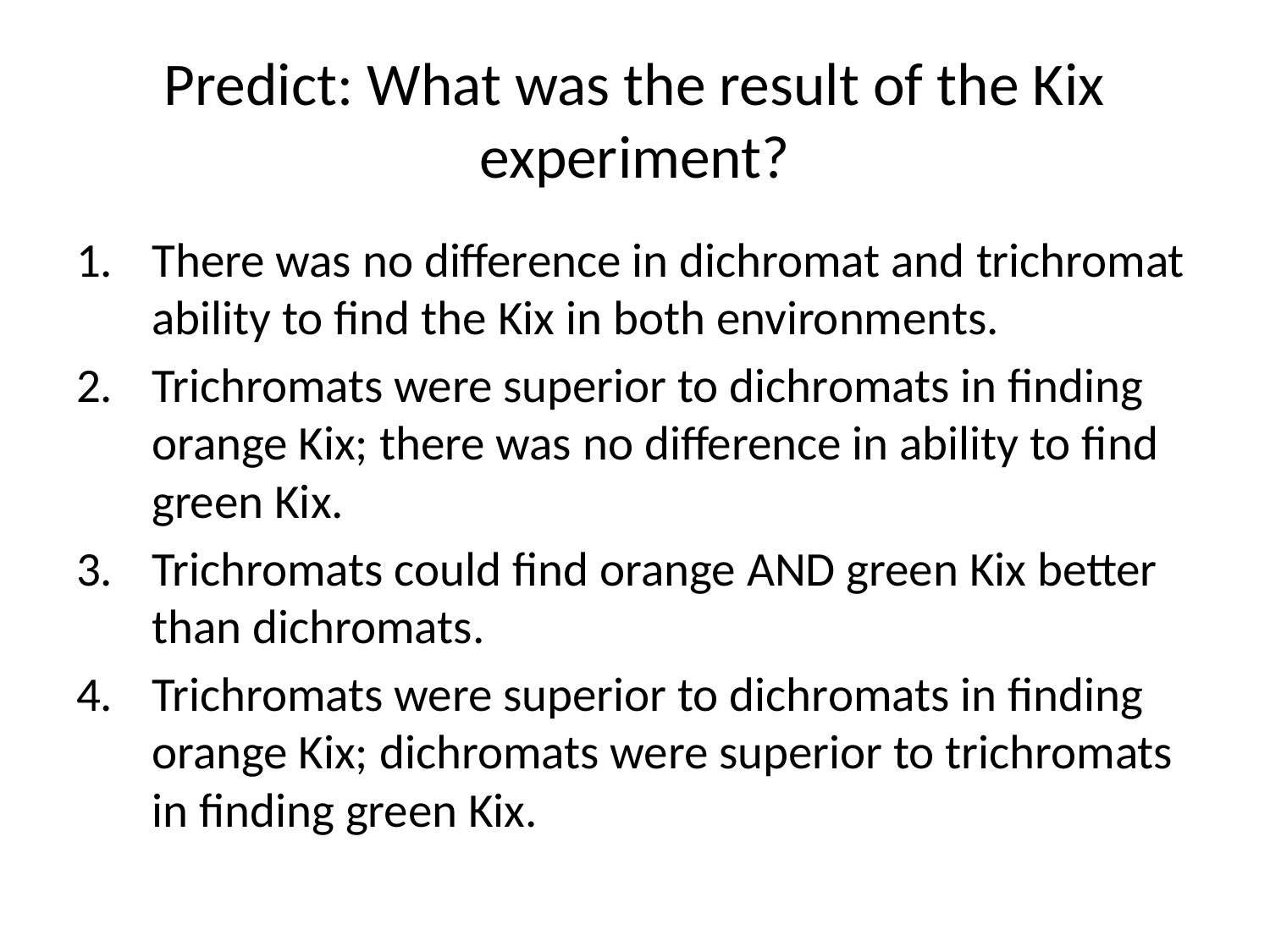

# Predict: What was the result of the Kix experiment?
There was no difference in dichromat and trichromat ability to find the Kix in both environments.
Trichromats were superior to dichromats in finding orange Kix; there was no difference in ability to find green Kix.
Trichromats could find orange AND green Kix better than dichromats.
Trichromats were superior to dichromats in finding orange Kix; dichromats were superior to trichromats in finding green Kix.